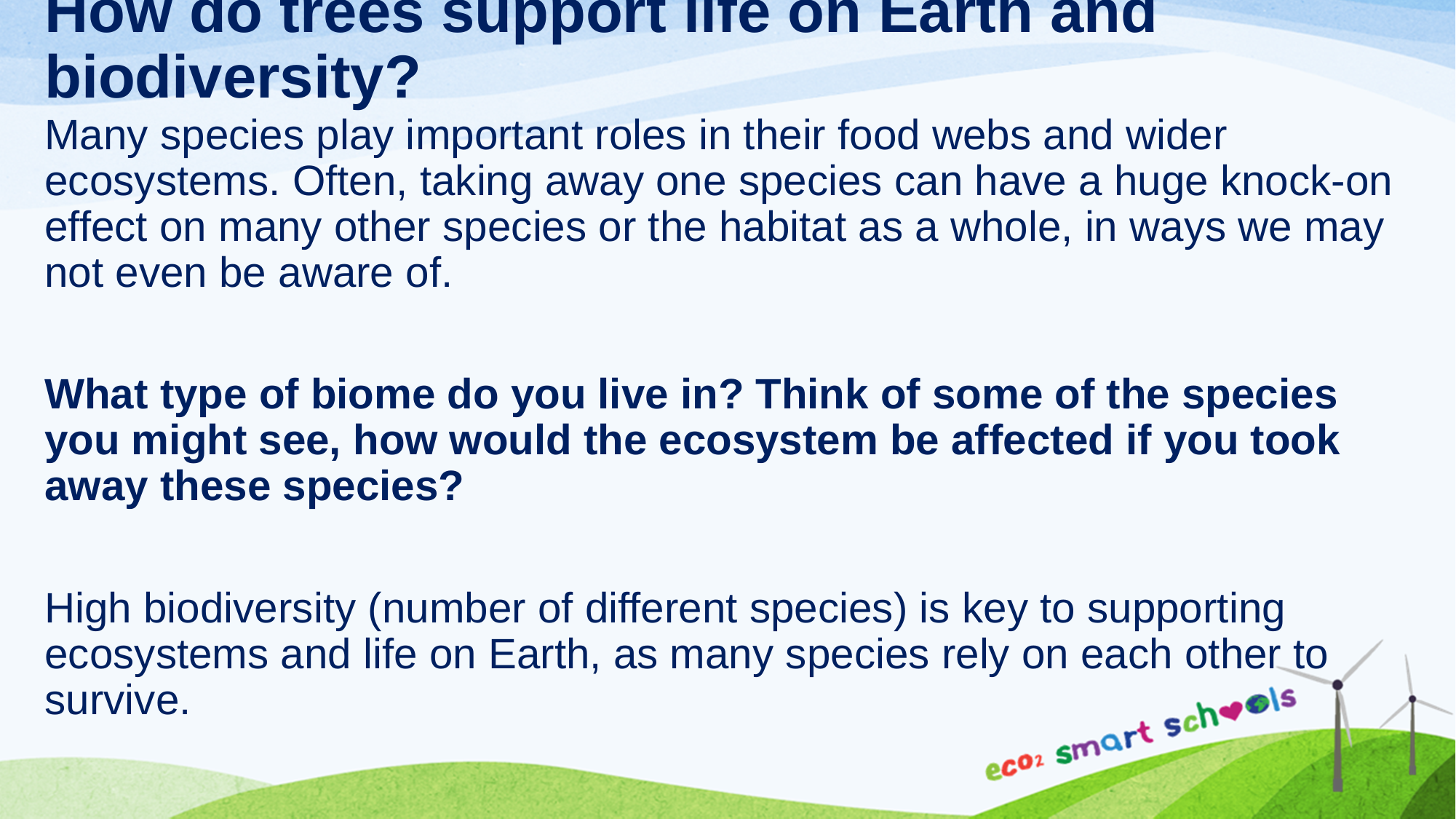

# How do trees support life on Earth and biodiversity?
Many species play important roles in their food webs and wider ecosystems. Often, taking away one species can have a huge knock-on effect on many other species or the habitat as a whole, in ways we may not even be aware of.

What type of biome do you live in? Think of some of the species you might see, how would the ecosystem be affected if you took away these species?

High biodiversity (number of different species) is key to supporting ecosystems and life on Earth, as many species rely on each other to survive.